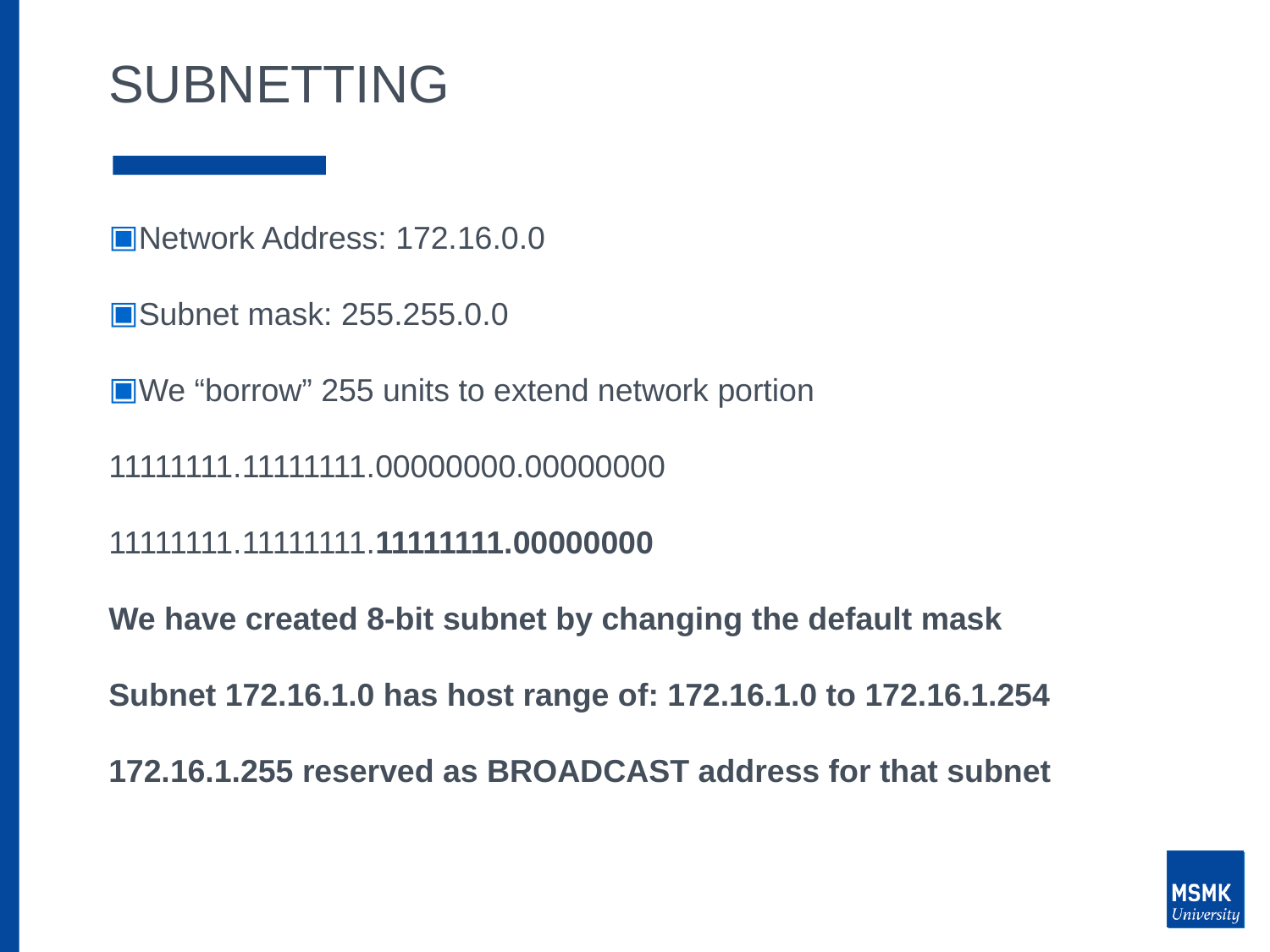

# SUBNETTING
Network Address: 172.16.0.0

Subnet mask: 255.255.0.0

We “borrow” 255 units to extend network portion

11111111.11111111.00000000.00000000

11111111.11111111.11111111.00000000

We have created 8-bit subnet by changing the default mask

Subnet 172.16.1.0 has host range of: 172.16.1.0 to 172.16.1.254

172.16.1.255 reserved as BROADCAST address for that subnet